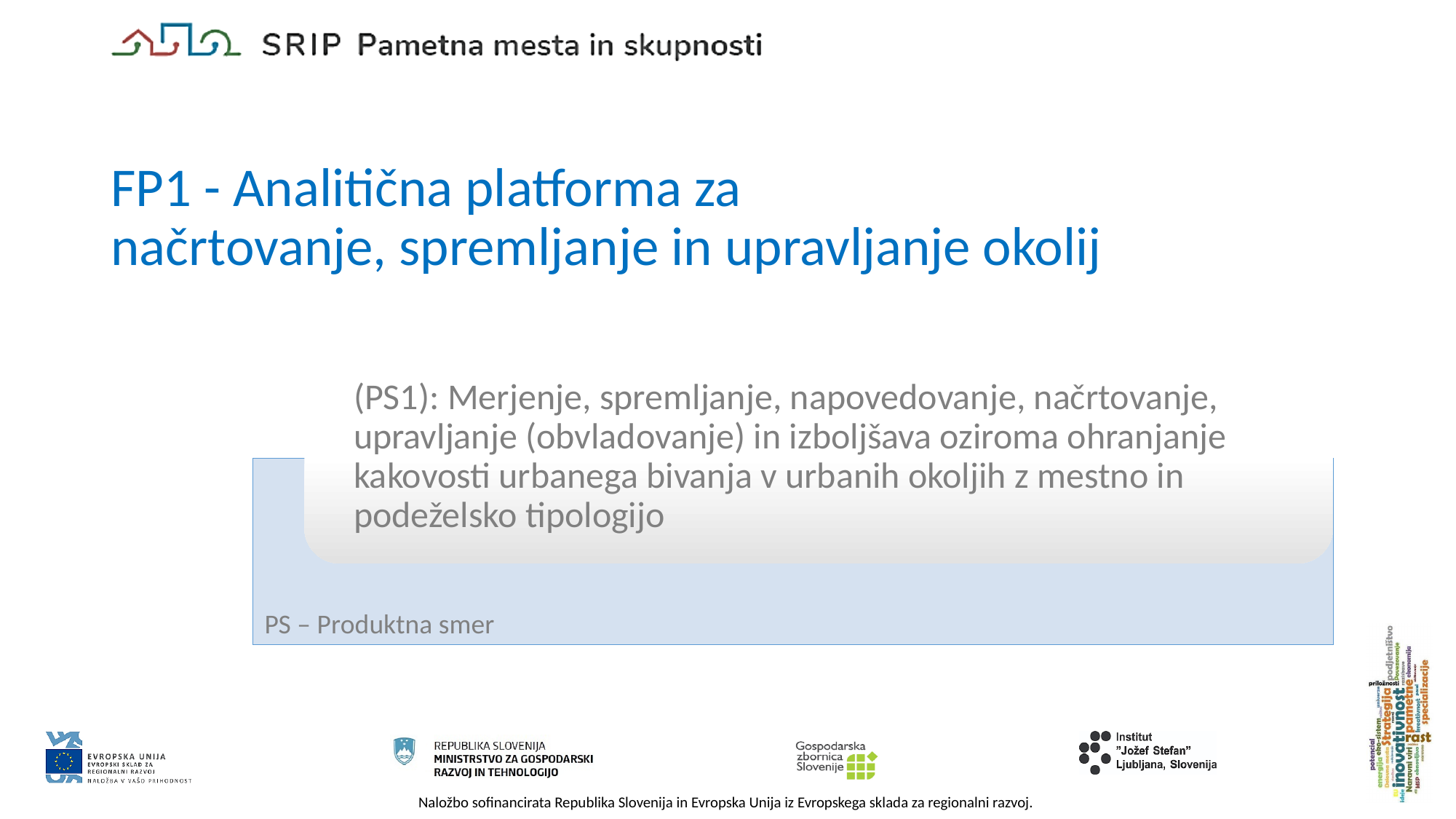

# FP1 - Analitična platforma za načrtovanje, spremljanje in upravljanje okolij
(PS1): Merjenje, spremljanje, napovedovanje, načrtovanje, upravljanje (obvladovanje) in izboljšava oziroma ohranjanje kakovosti urbanega bivanja v urbanih okoljih z mestno in podeželsko tipologijo
PS – Produktna smer